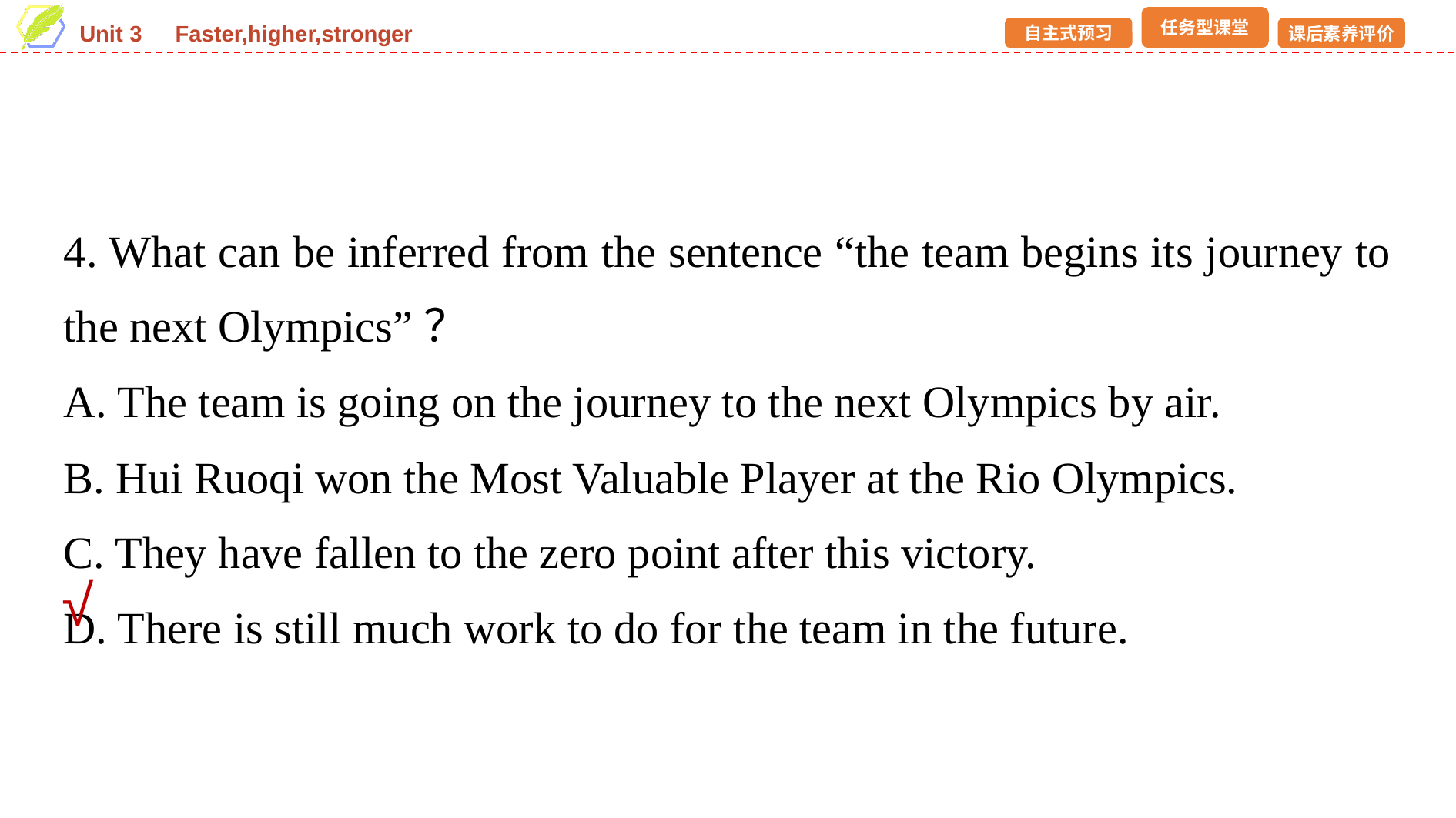

4. What can be inferred from the sentence “the team begins its journey to the next Olympics”？
A. The team is going on the journey to the next Olympics by air.
B. Hui Ruoqi won the Most Valuable Player at the Rio Olympics.
C. They have fallen to the zero point after this victory.
D. There is still much work to do for the team in the future.
√